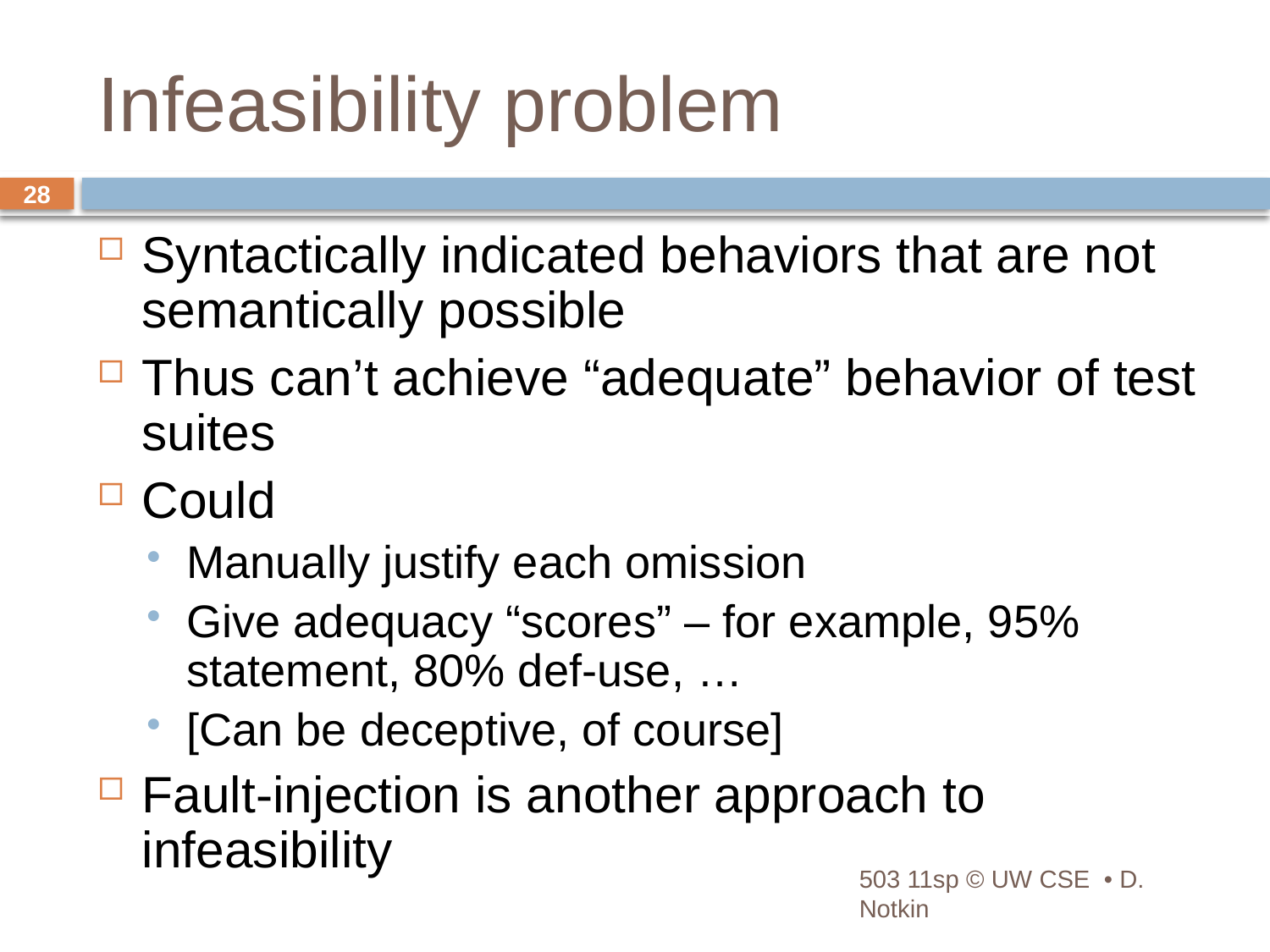

# Infeasibility problem
28
Syntactically indicated behaviors that are not semantically possible
Thus can’t achieve “adequate” behavior of test suites
Could
Manually justify each omission
Give adequacy “scores” – for example, 95% statement, 80% def-use, …
[Can be deceptive, of course]
Fault-injection is another approach to infeasibility
503 11sp © UW CSE  • D. Notkin